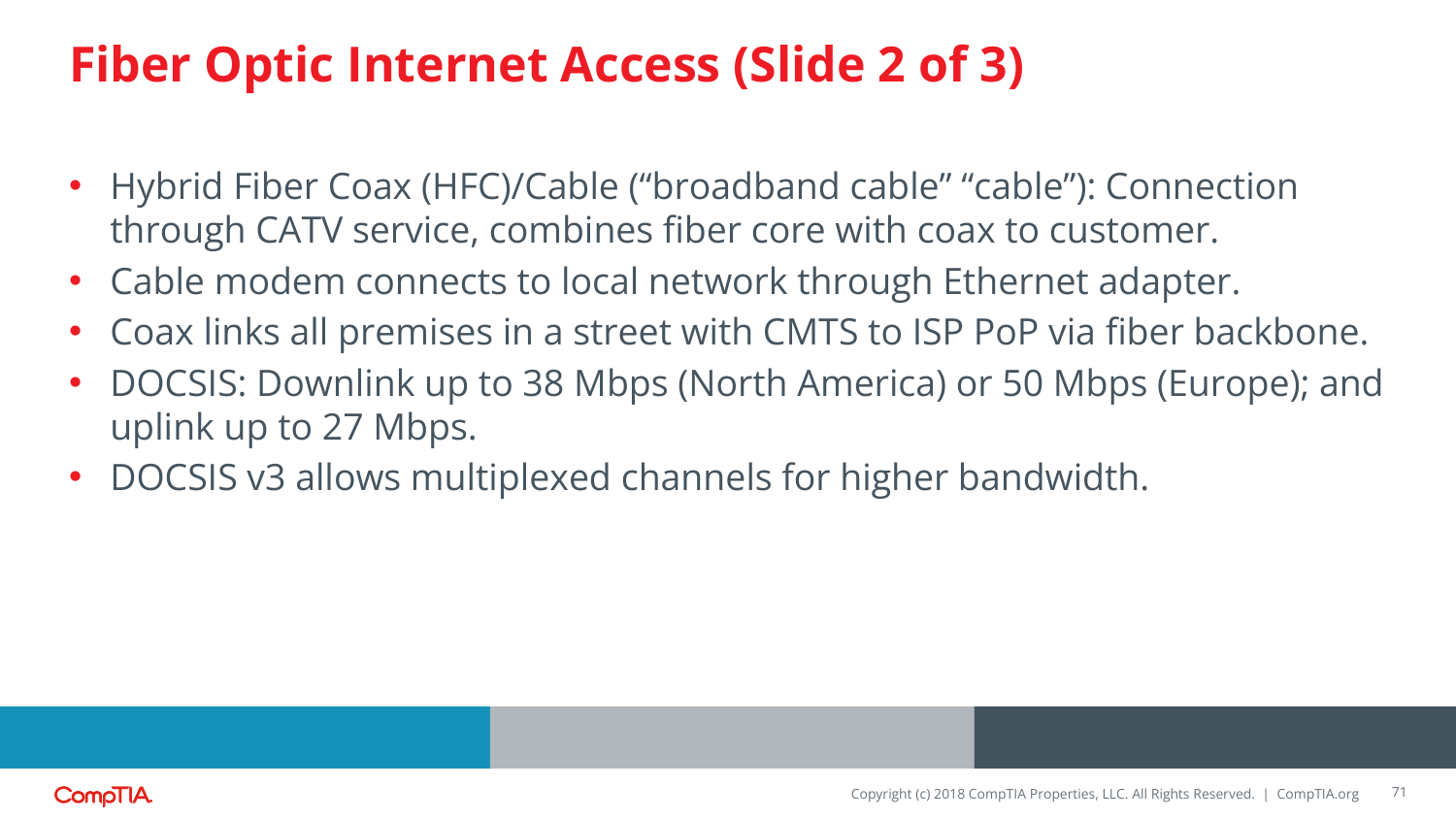

# Fiber Optic Internet Access (Slide 2 of 3)
Hybrid Fiber Coax (HFC)/Cable (“broadband cable” “cable”): Connection through CATV service, combines fiber core with coax to customer.
Cable modem connects to local network through Ethernet adapter.
Coax links all premises in a street with CMTS to ISP PoP via fiber backbone.
DOCSIS: Downlink up to 38 Mbps (North America) or 50 Mbps (Europe); and uplink up to 27 Mbps.
DOCSIS v3 allows multiplexed channels for higher bandwidth.
71